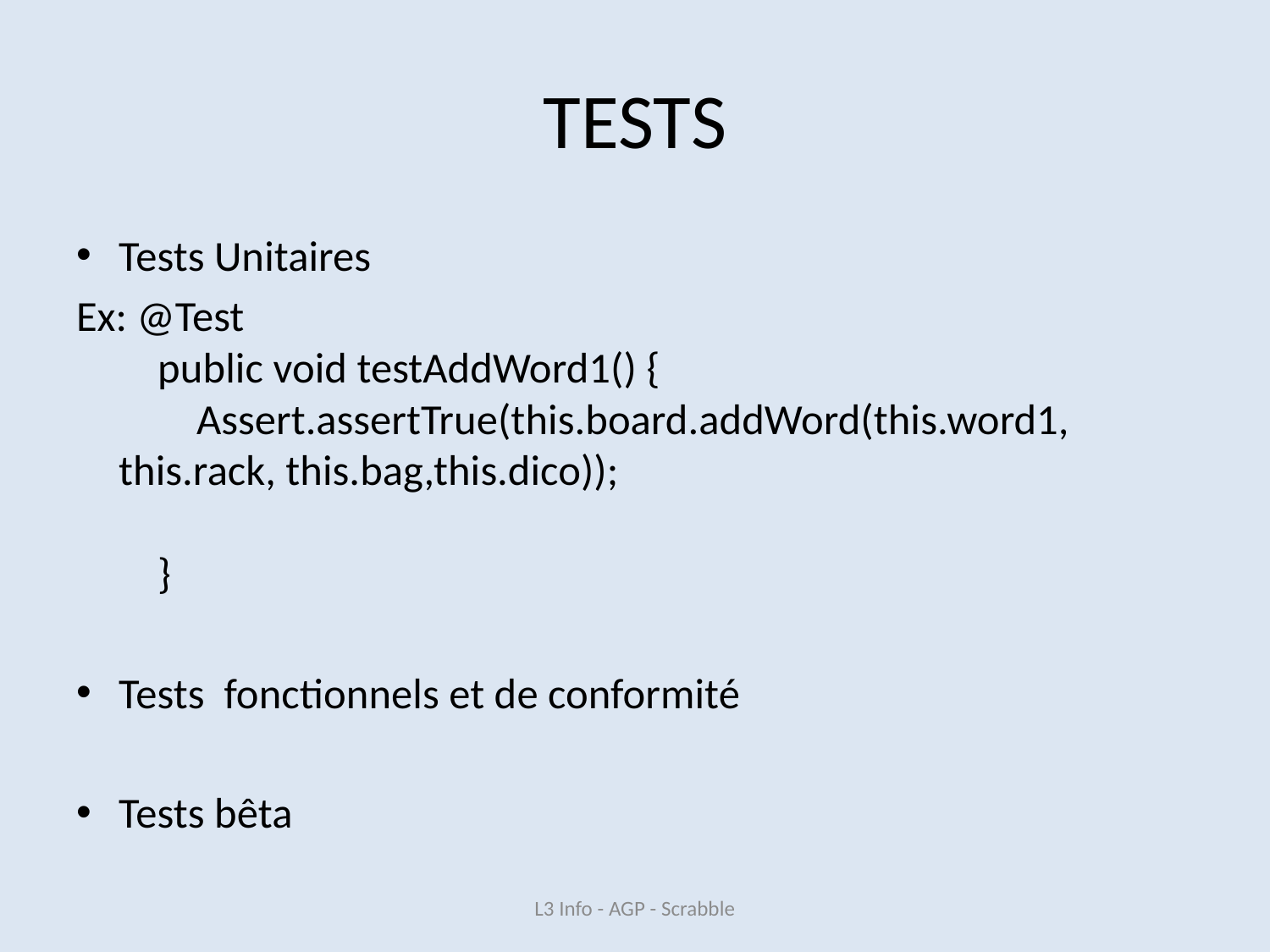

# TESTS
Tests Unitaires
Ex: @Test
    public void testAddWord1() {
        Assert.assertTrue(this.board.addWord(this.word1, this.rack, this.bag,this.dico));
    }

Tests  fonctionnels et de conformité

Tests bêta
L3 Info - AGP - Scrabble